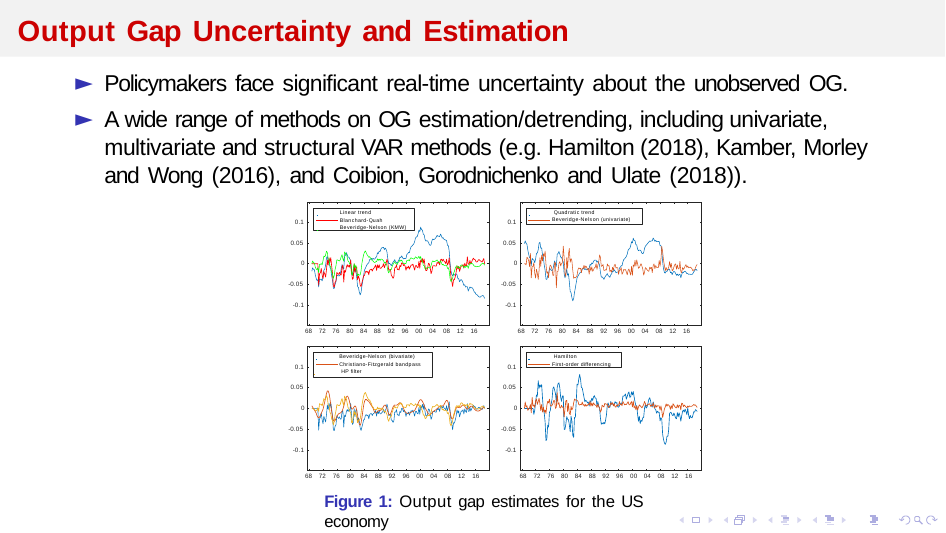

# Output Gap Uncertainty and Estimation
Policymakers face significant real-time uncertainty about the unobserved OG.
A wide range of methods on OG estimation/detrending, including univariate,  multivariate and structural VAR methods (e.g. Hamilton (2018), Kamber, Morley  and Wong (2016), and Coibion, Gorodnichenko and Ulate (2018)).

 	Quadratic trend
Beveridge-Nelson (univariate)

 	Linear trend
Blanchard-Quah
 	Beveridge-Nelson (KMW)
0.1
0.1
0.05
0.05
0
0
-0.05
-0.05
-0.1
-0.1
68   72   76   80   84   88   92   96   00   04   08   12   16
68   72   76   80   84   88   92   96   00   04   08   12   16

 	Beveridge-Nelson (bivariate)  Christiano-Fitzgerald bandpass
 	HP filter

 	Hamilton
First-order differencing
0.1
0.1

0.05
0.05
0
0
-0.05
-0.05
-0.1
-0.1

68   72   76   80   84   88   92   96   00   04   08   12   16	68   72   76   80   84   88   92   96   00   04   08   12   16

Figure 1: Output gap estimates for the US economy